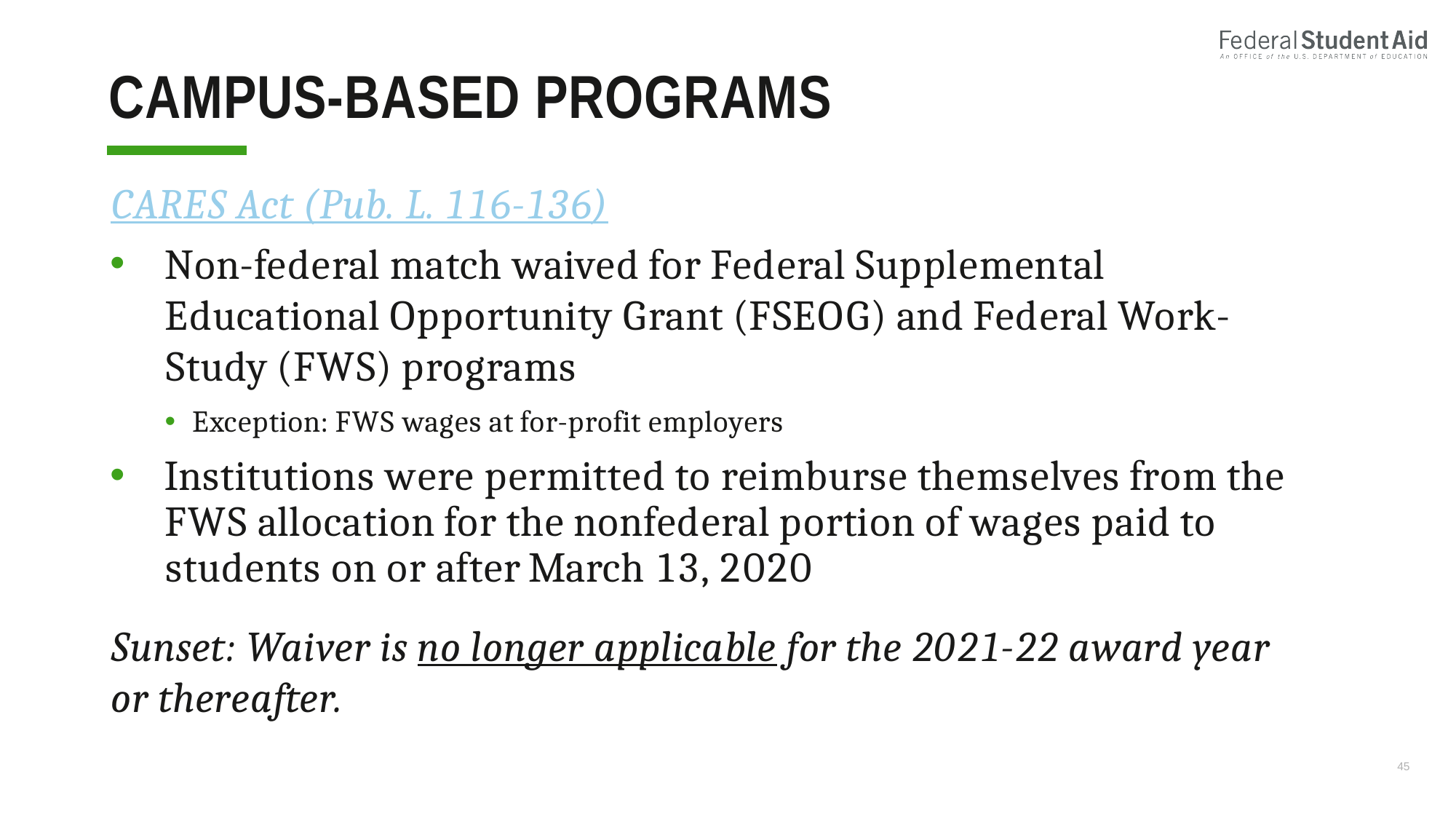

# Campus-based programs
CARES Act (Pub. L. 116-136)
Non-federal match waived for Federal Supplemental Educational Opportunity Grant (FSEOG) and Federal Work-Study (FWS) programs
Exception: FWS wages at for-profit employers
Institutions were permitted to reimburse themselves from the FWS allocation for the nonfederal portion of wages paid to students on or after March 13, 2020
Sunset: Waiver is no longer applicable for the 2021-22 award year or thereafter.
45